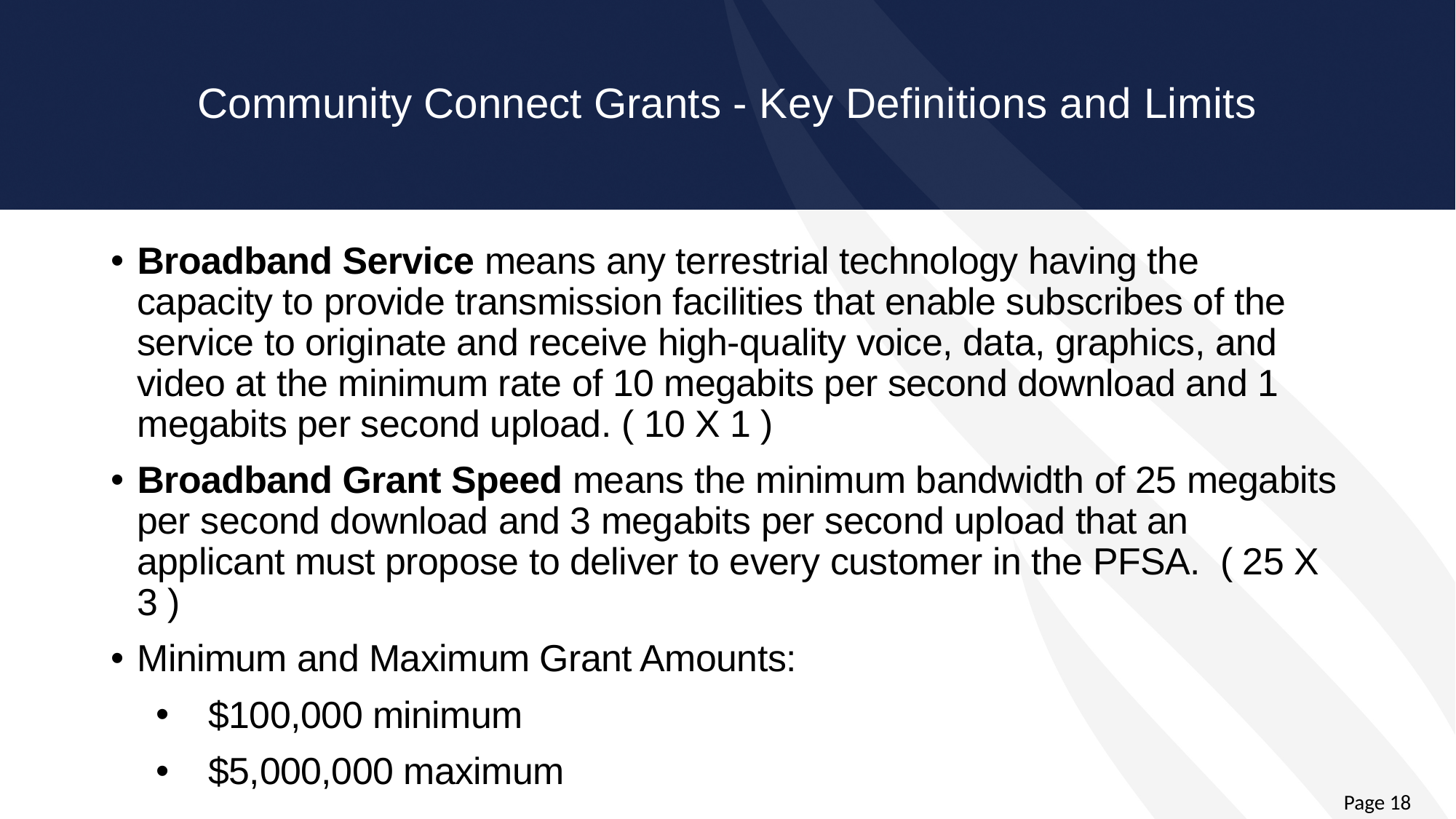

# Community Connect Grants - Key Definitions and Limits
Broadband Service means any terrestrial technology having the capacity to provide transmission facilities that enable subscribes of the service to originate and receive high-quality voice, data, graphics, and video at the minimum rate of 10 megabits per second download and 1 megabits per second upload. ( 10 X 1 )
Broadband Grant Speed means the minimum bandwidth of 25 megabits per second download and 3 megabits per second upload that an applicant must propose to deliver to every customer in the PFSA.  ( 25 X 3 )
Minimum and Maximum Grant Amounts:
$100,000 minimum
$5,000,000 maximum